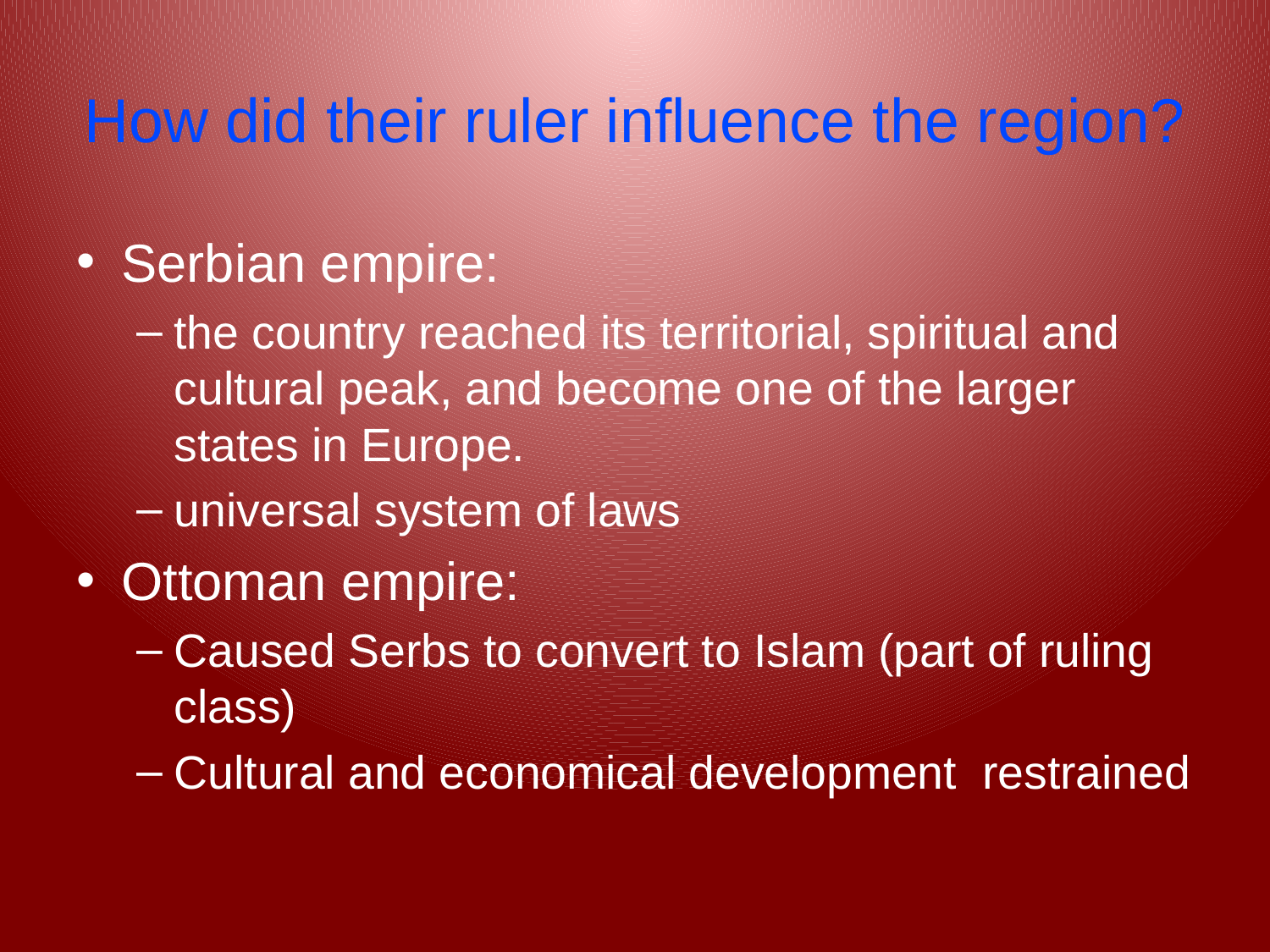

# How did their ruler influence the region?
Serbian empire:
the country reached its territorial, spiritual and cultural peak, and become one of the larger states in Europe.
universal system of laws
Ottoman empire:
Caused Serbs to convert to Islam (part of ruling class)
Cultural and economical development  restrained